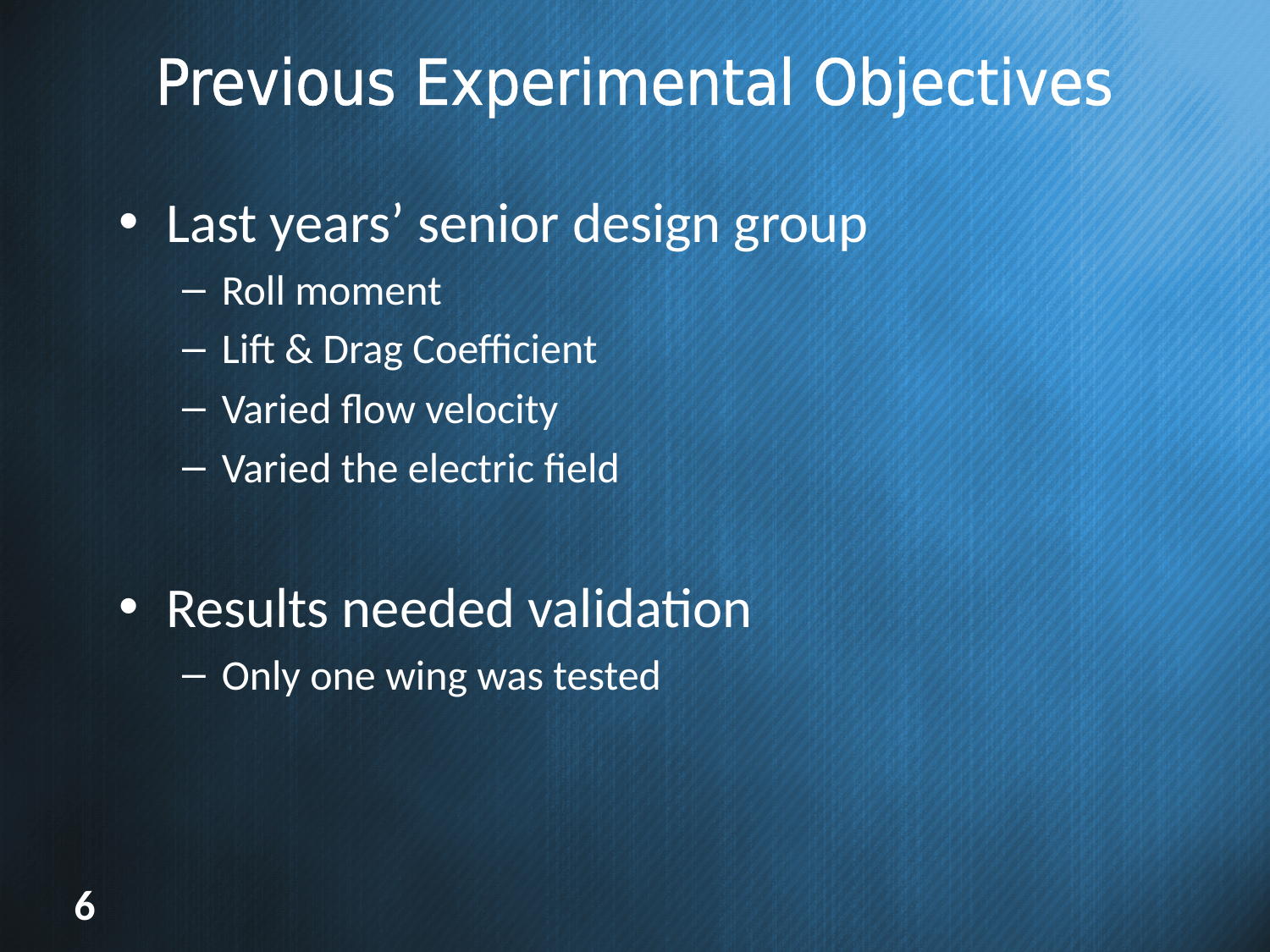

# Previous Experimental Objectives
Last years’ senior design group
Roll moment
Lift & Drag Coefficient
Varied flow velocity
Varied the electric field

Results needed validation
Only one wing was tested

6